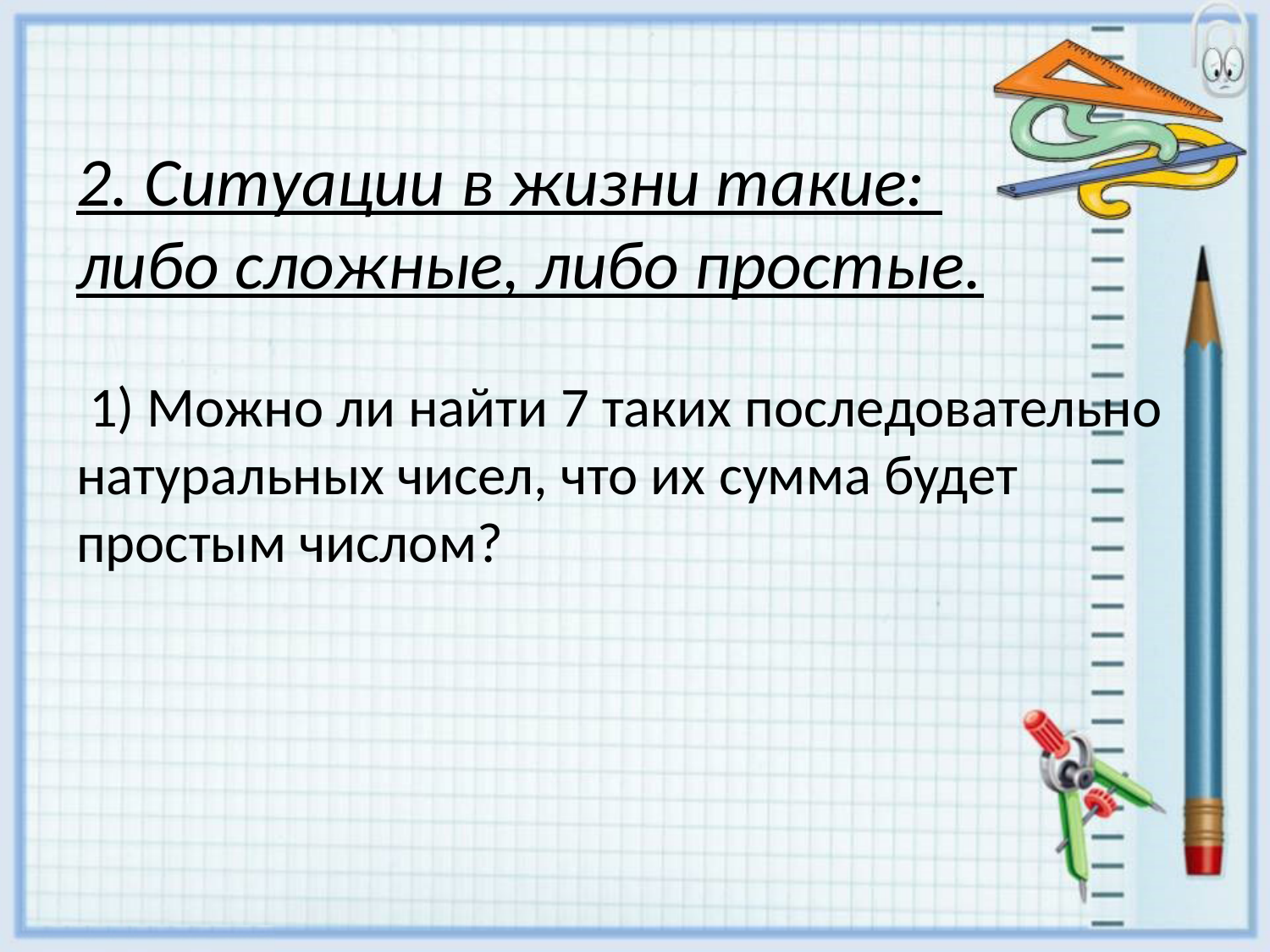

# 2. Ситуации в жизни такие: либо сложные, либо простые. 1) Можно ли найти 7 таких последовательно натуральных чисел, что их сумма будет простым числом?